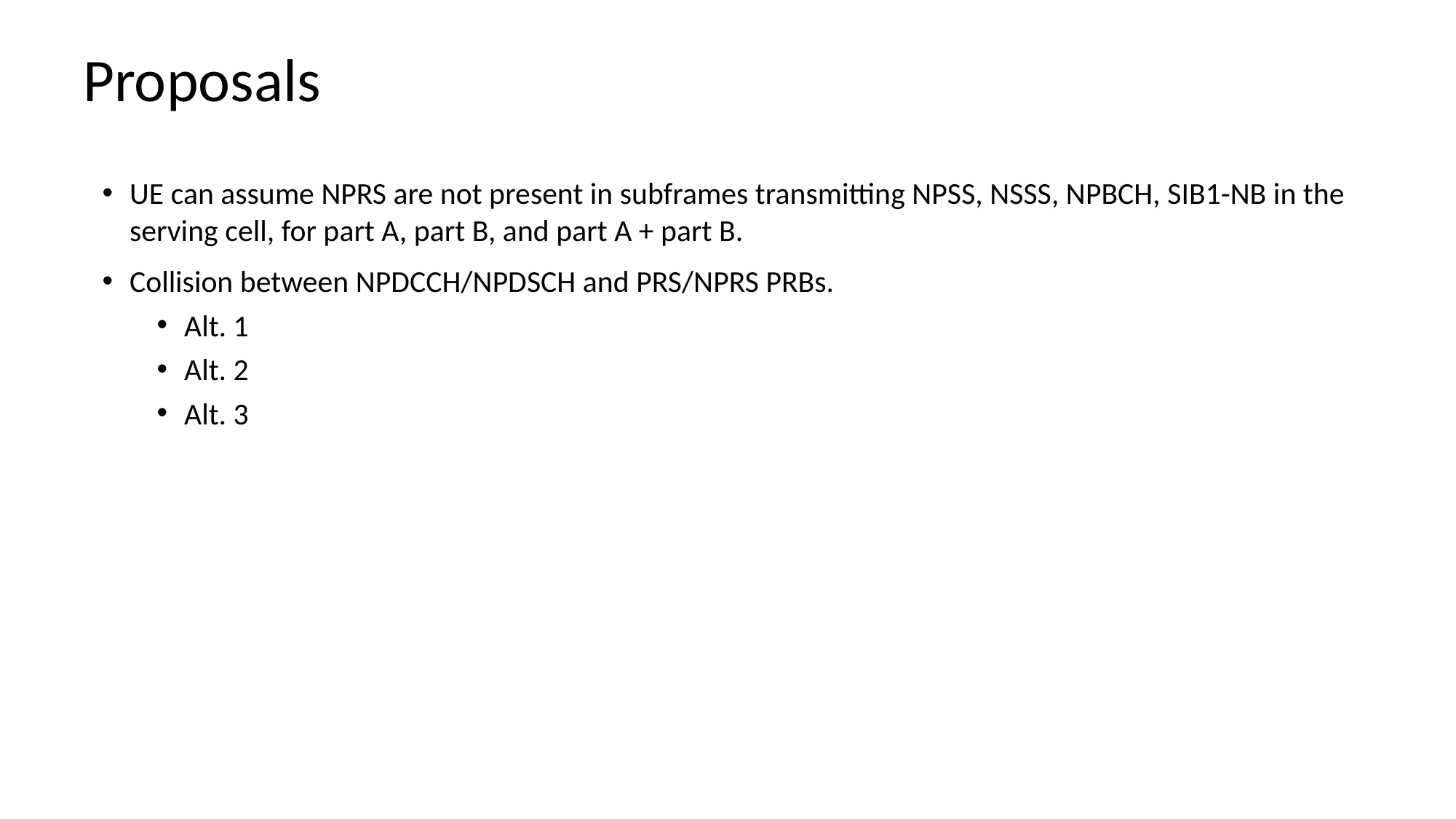

# Proposals
UE can assume NPRS are not present in subframes transmitting NPSS, NSSS, NPBCH, SIB1-NB in the serving cell, for part A, part B, and part A + part B.
Collision between NPDCCH/NPDSCH and PRS/NPRS PRBs.
Alt. 1
Alt. 2
Alt. 3